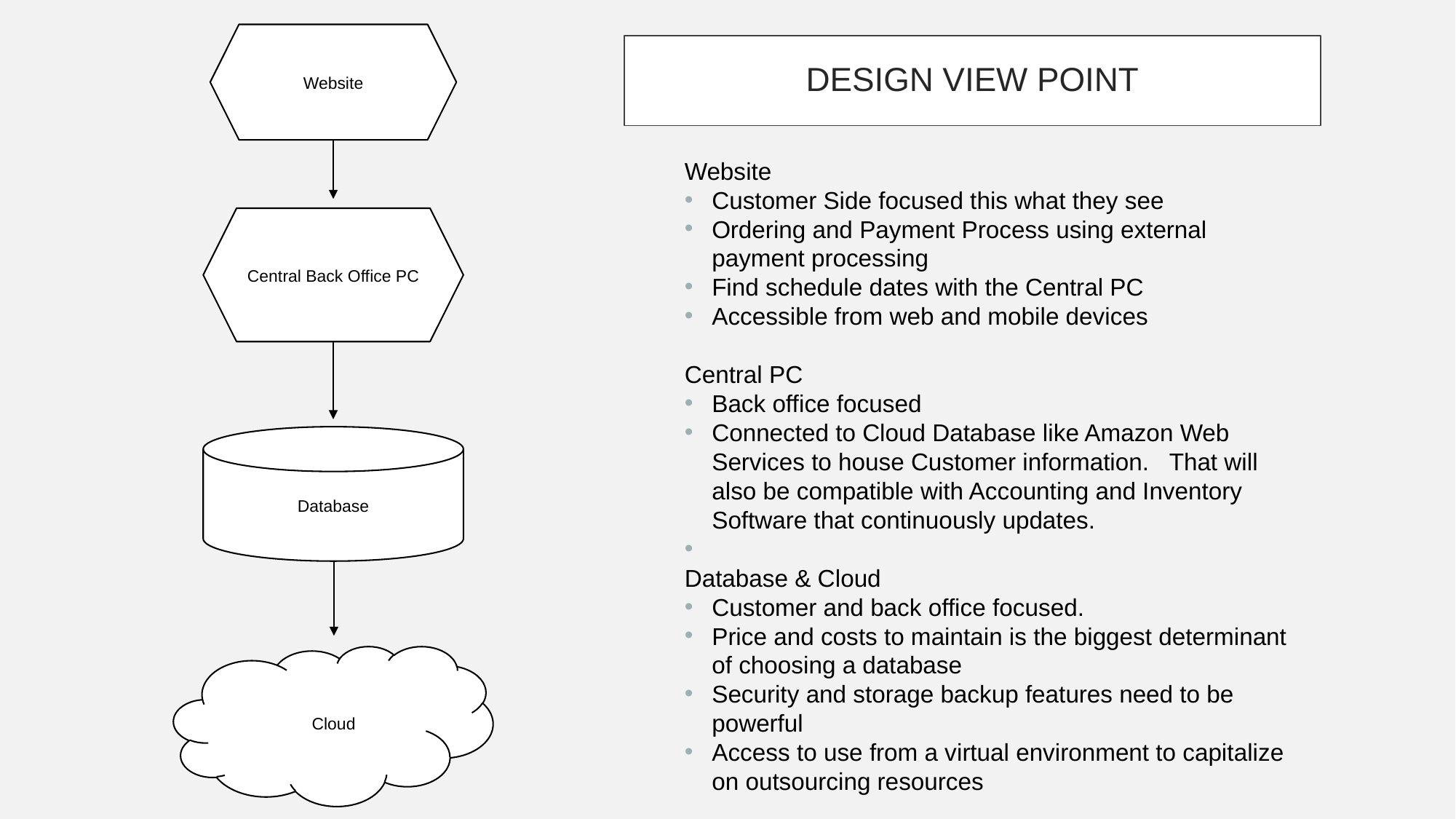

Website
Central Back Office PC
Database
     Cloud
# DESIGN VIEW POINT
Website
Customer Side focused this what they see
Ordering and Payment Process using external payment processing
Find schedule dates with the Central PC
Accessible from web and mobile devices

Central PC
Back office focused
Connected to Cloud Database like Amazon Web Services to house Customer information.   That will also be compatible with Accounting and Inventory Software that continuously updates.

Database & Cloud
Customer and back office focused.
Price and costs to maintain is the biggest determinant of choosing a database
Security and storage backup features need to be powerful
Access to use from a virtual environment to capitalize on outsourcing resources